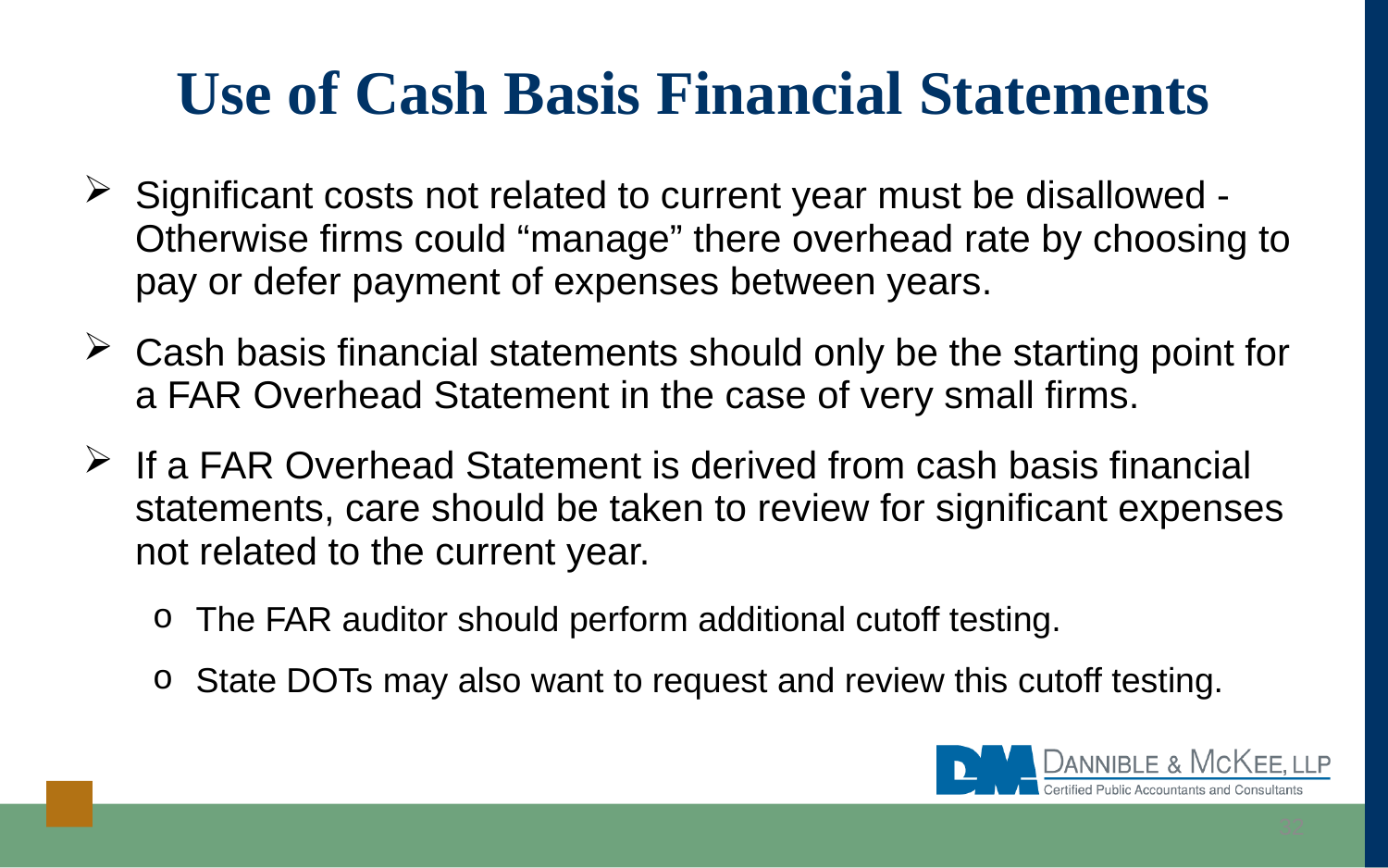

# Use of Cash Basis Financial Statements
Significant costs not related to current year must be disallowed - Otherwise firms could “manage” there overhead rate by choosing to pay or defer payment of expenses between years.
Cash basis financial statements should only be the starting point for a FAR Overhead Statement in the case of very small firms.
If a FAR Overhead Statement is derived from cash basis financial statements, care should be taken to review for significant expenses not related to the current year.
The FAR auditor should perform additional cutoff testing.
State DOTs may also want to request and review this cutoff testing.
32